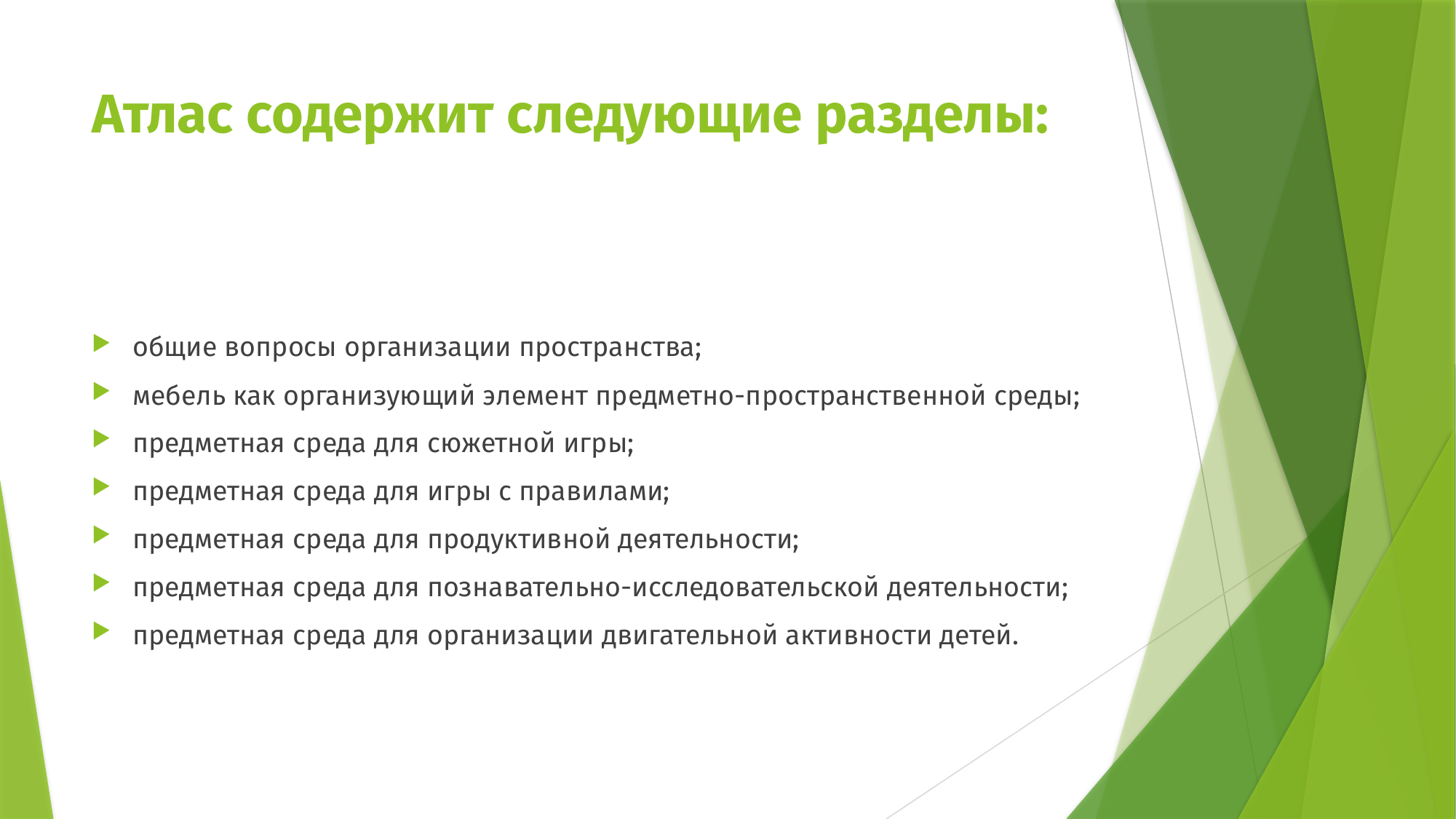

# Атлас содержит следующие разделы:
общие вопросы организации пространства;
мебель как организующий элемент предметно-пространственной среды;
предметная среда для сюжетной игры;
предметная среда для игры с правилами;
предметная среда для продуктивной деятельности;
предметная среда для познавательно-исследовательской деятельности;
предметная среда для организации двигательной активности детей.